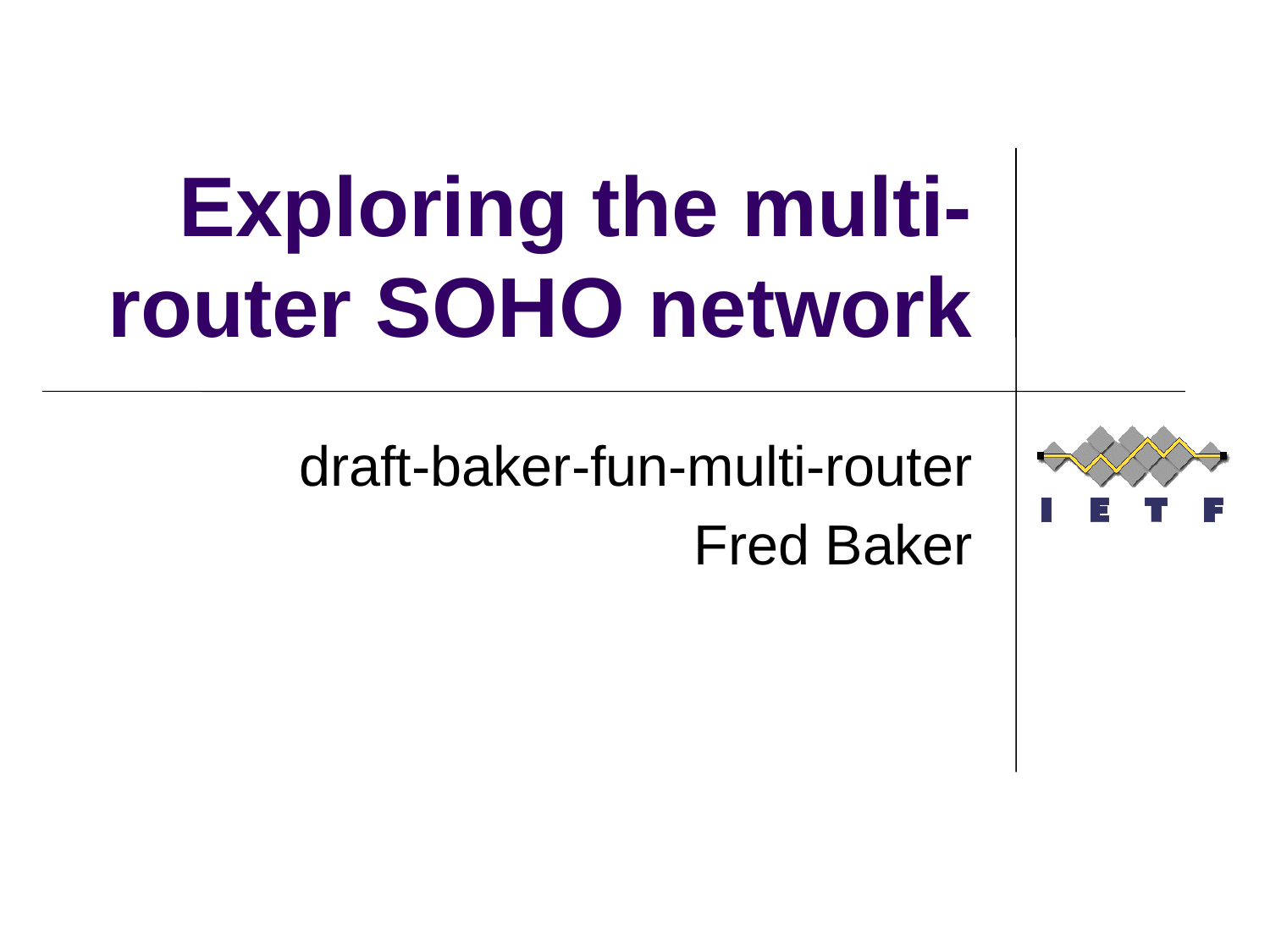

# Exploring the multi-router SOHO network
draft-baker-fun-multi-router
Fred Baker